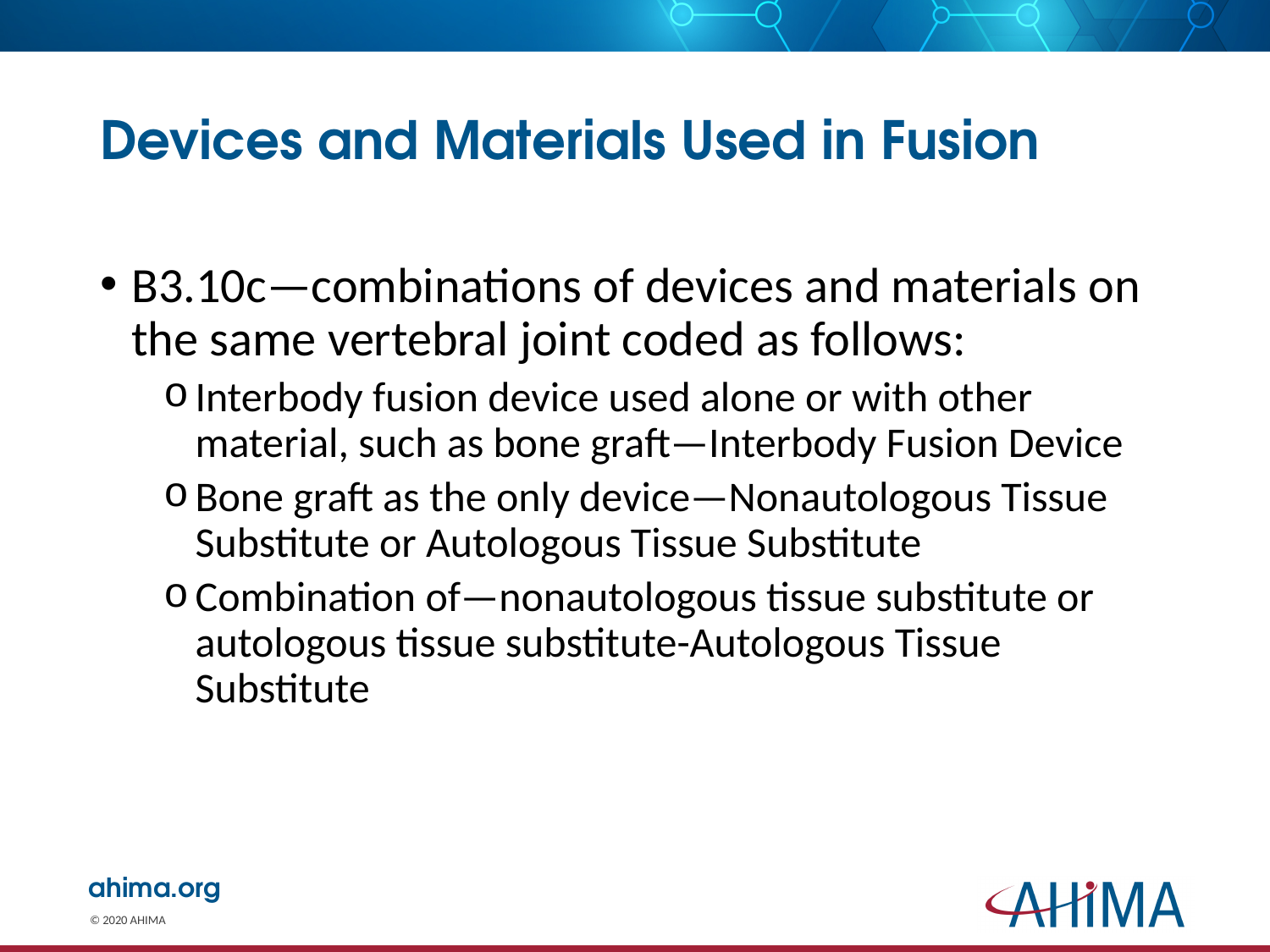

# Devices and Materials Used in Fusion
B3.10c—combinations of devices and materials on the same vertebral joint coded as follows:
Interbody fusion device used alone or with other material, such as bone graft—Interbody Fusion Device
Bone graft as the only device—Nonautologous Tissue Substitute or Autologous Tissue Substitute
Combination of—nonautologous tissue substitute or autologous tissue substitute-Autologous Tissue Substitute